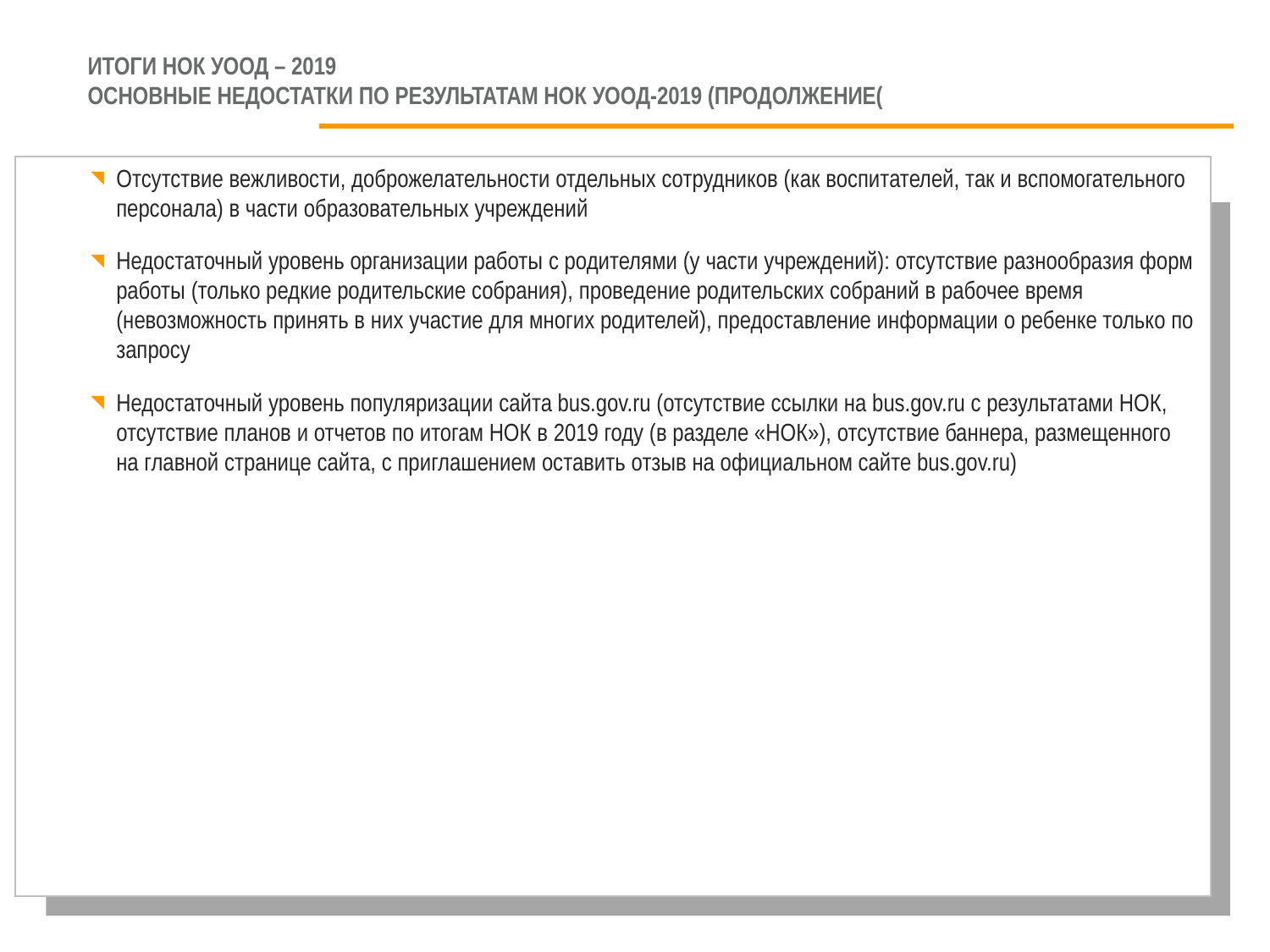

# ИТОГИ НОК УООД – 2019 основные недостатки по результатам нок уоод-2019 (продолжение(
Отсутствие вежливости, доброжелательности отдельных сотрудников (как воспитателей, так и вспомогательного персонала) в части образовательных учреждений
Недостаточный уровень организации работы с родителями (у части учреждений): отсутствие разнообразия форм работы (только редкие родительские собрания), проведение родительских собраний в рабочее время (невозможность принять в них участие для многих родителей), предоставление информации о ребенке только по запросу
Недостаточный уровень популяризации сайта bus.gov.ru (отсутствие ссылки на bus.gov.ru с результатами НОК, отсутствие планов и отчетов по итогам НОК в 2019 году (в разделе «НОК»), отсутствие баннера, размещенного на главной странице сайта, с приглашением оставить отзыв на официальном сайте bus.gov.ru)